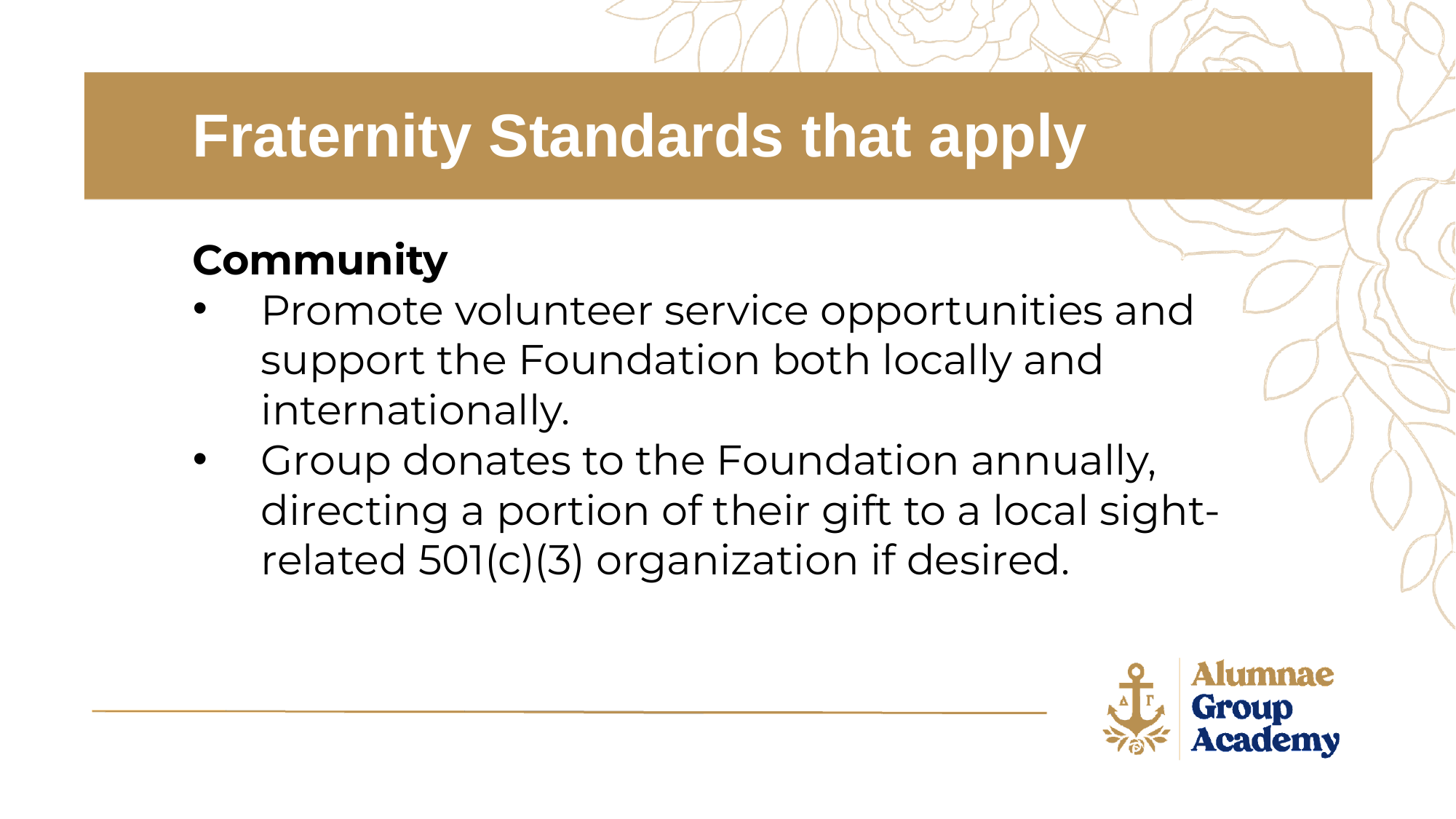

Fraternity Standards that apply

Community
Promote volunteer service opportunities and support the Foundation both locally and internationally.
Group donates to the Foundation annually, directing a portion of their gift to a local sight-related 501(c)(3) organization if desired.